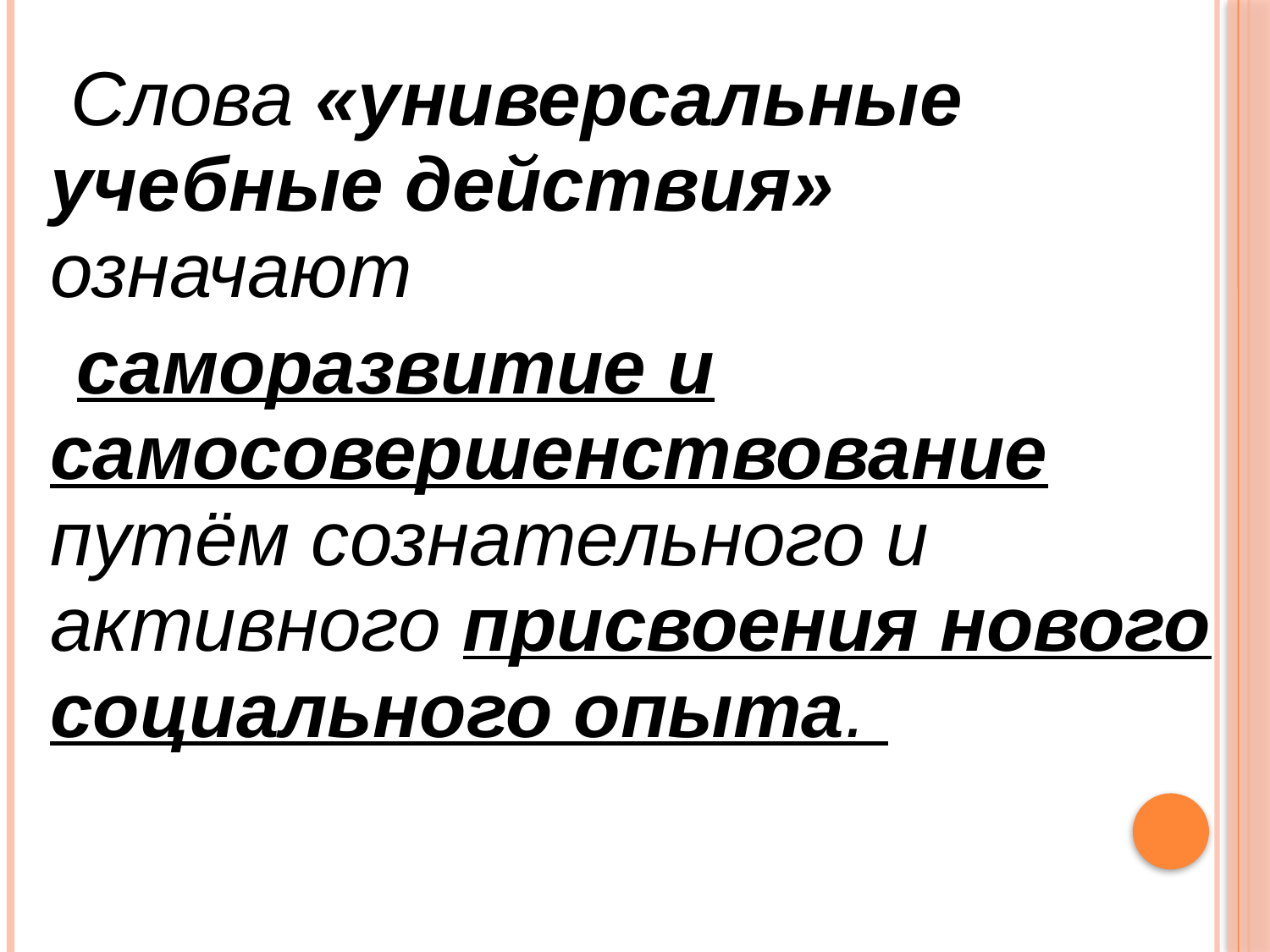

Слова «универсальные учебные действия» означают
   саморазвитие и самосовершенствование путём сознательного и активного присвоения нового социального опыта.